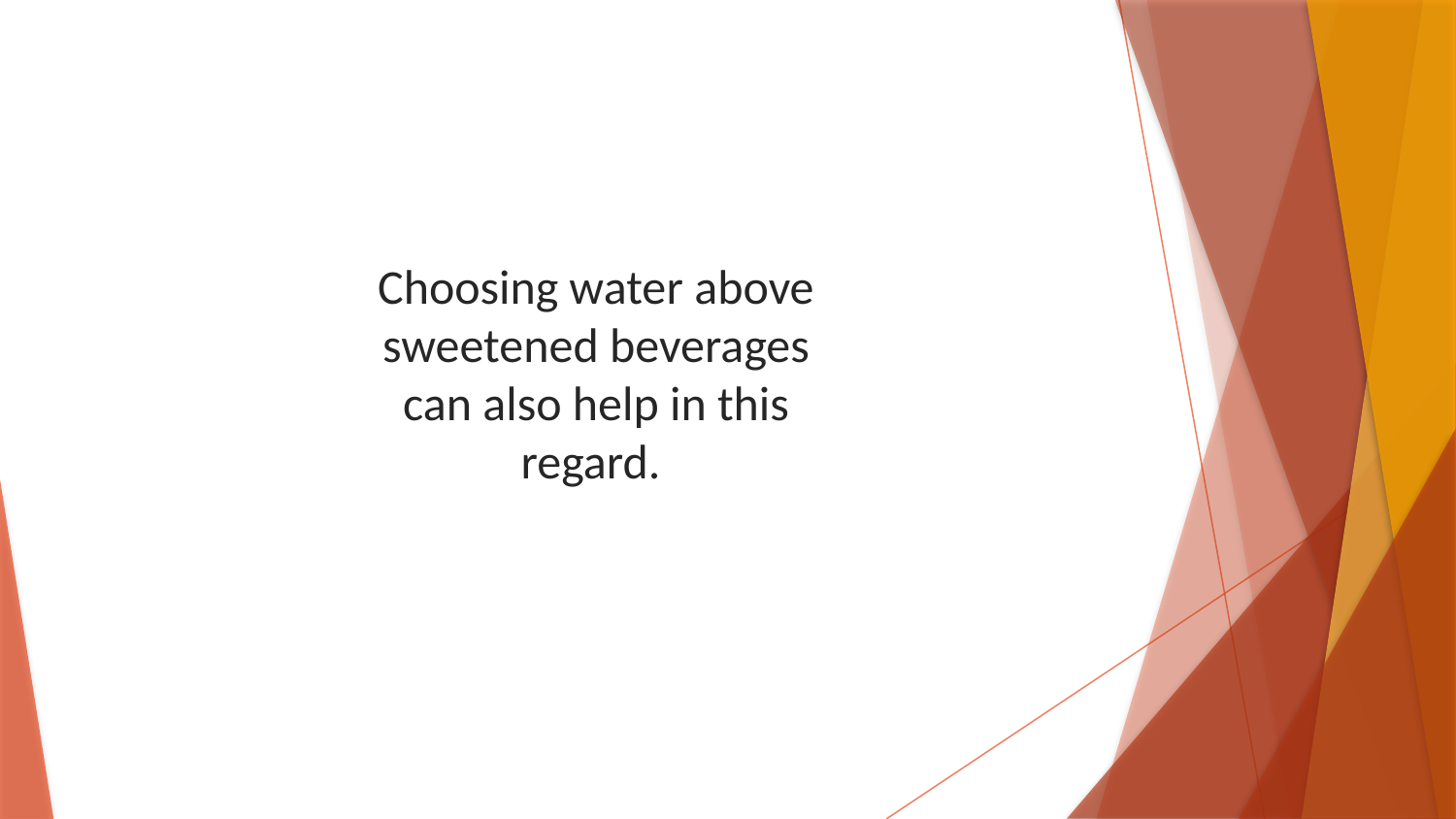

Choosing water above sweetened beverages can also help in this regard.